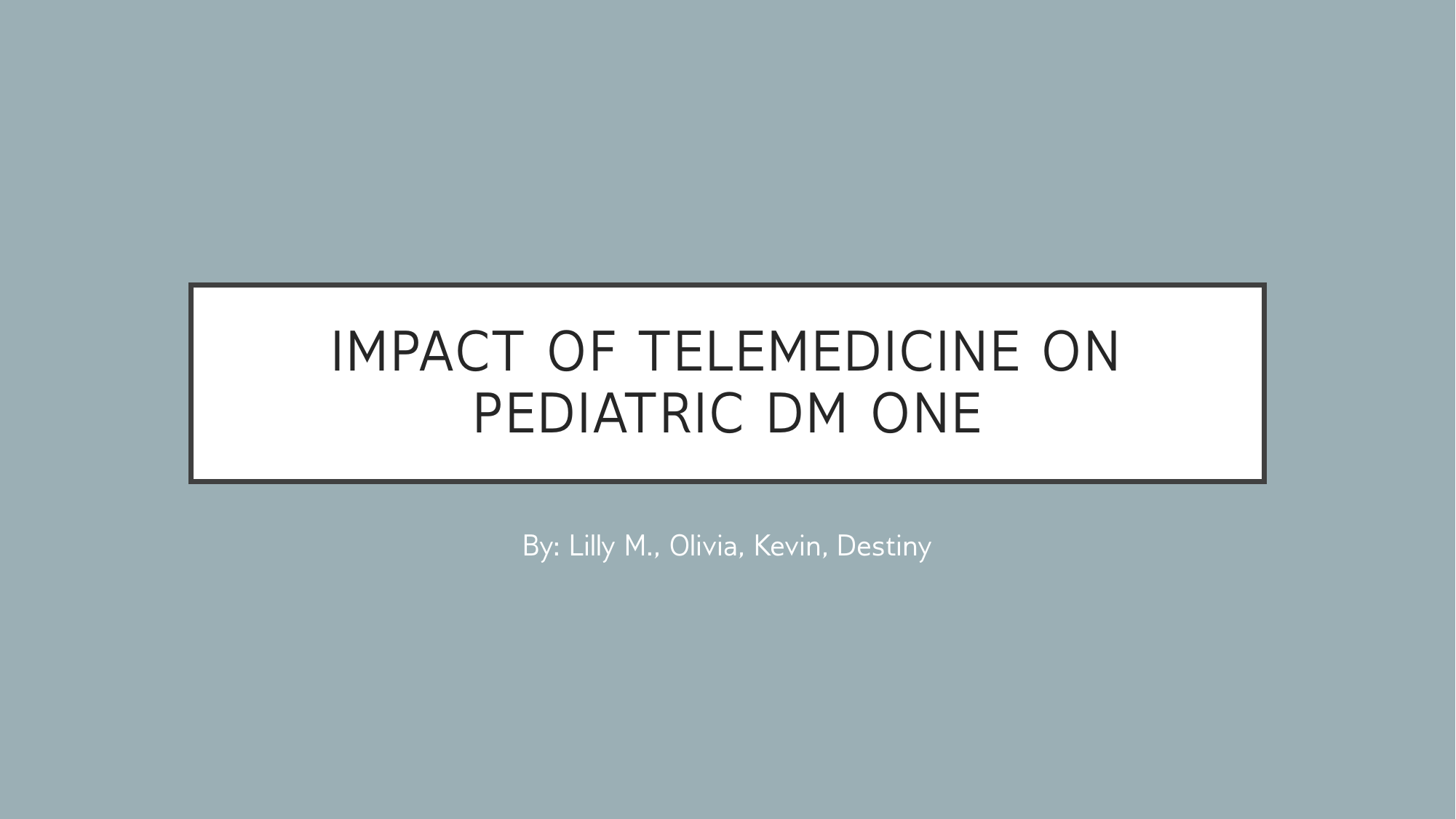

# Impact of Telemedicine on pediatric DM one
By: Lilly M., Olivia, Kevin, Destiny